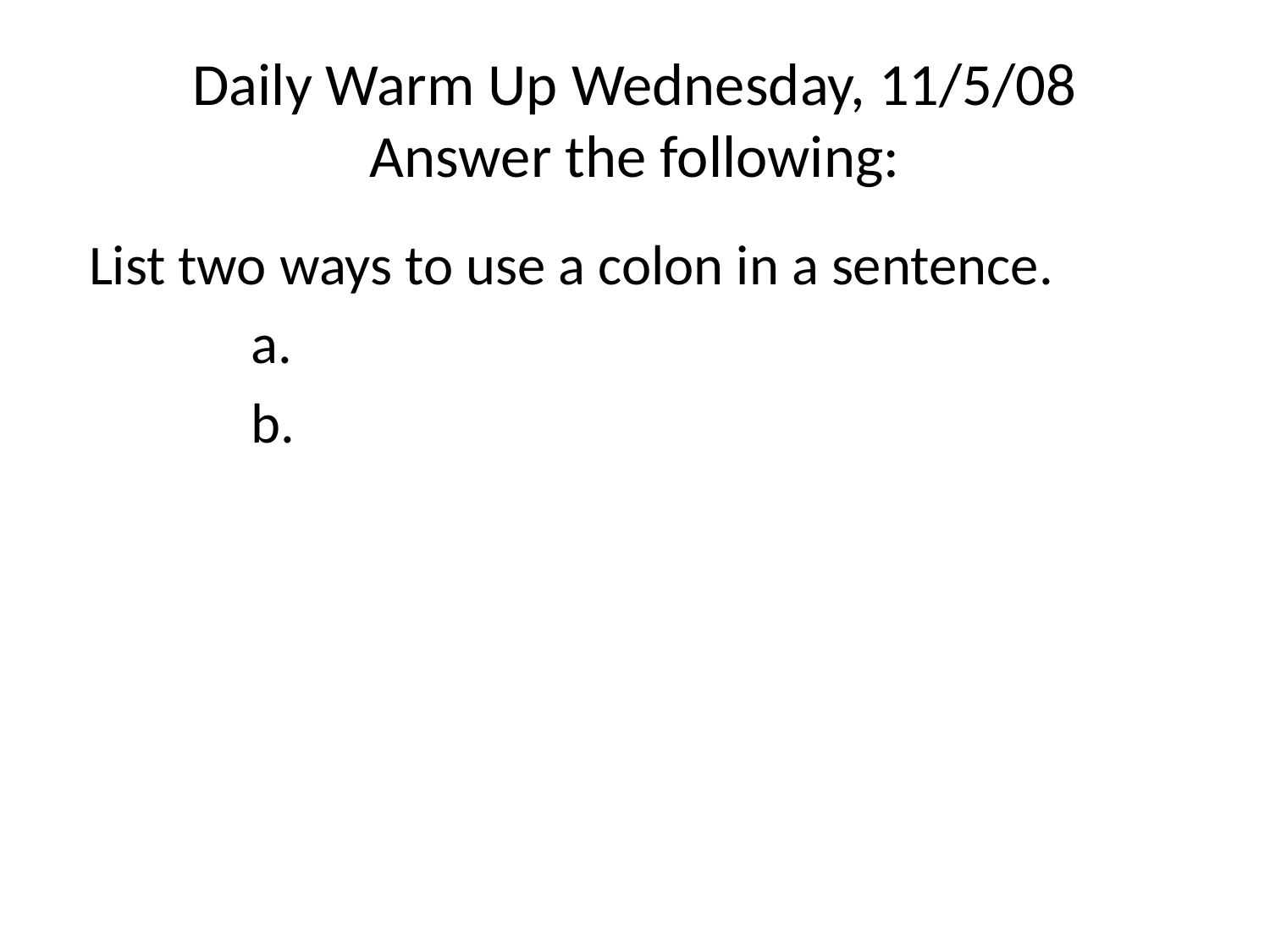

# Daily Warm Up Wednesday, 11/5/08 Answer the following:
 List two ways to use a colon in a sentence.
		a.
		b.